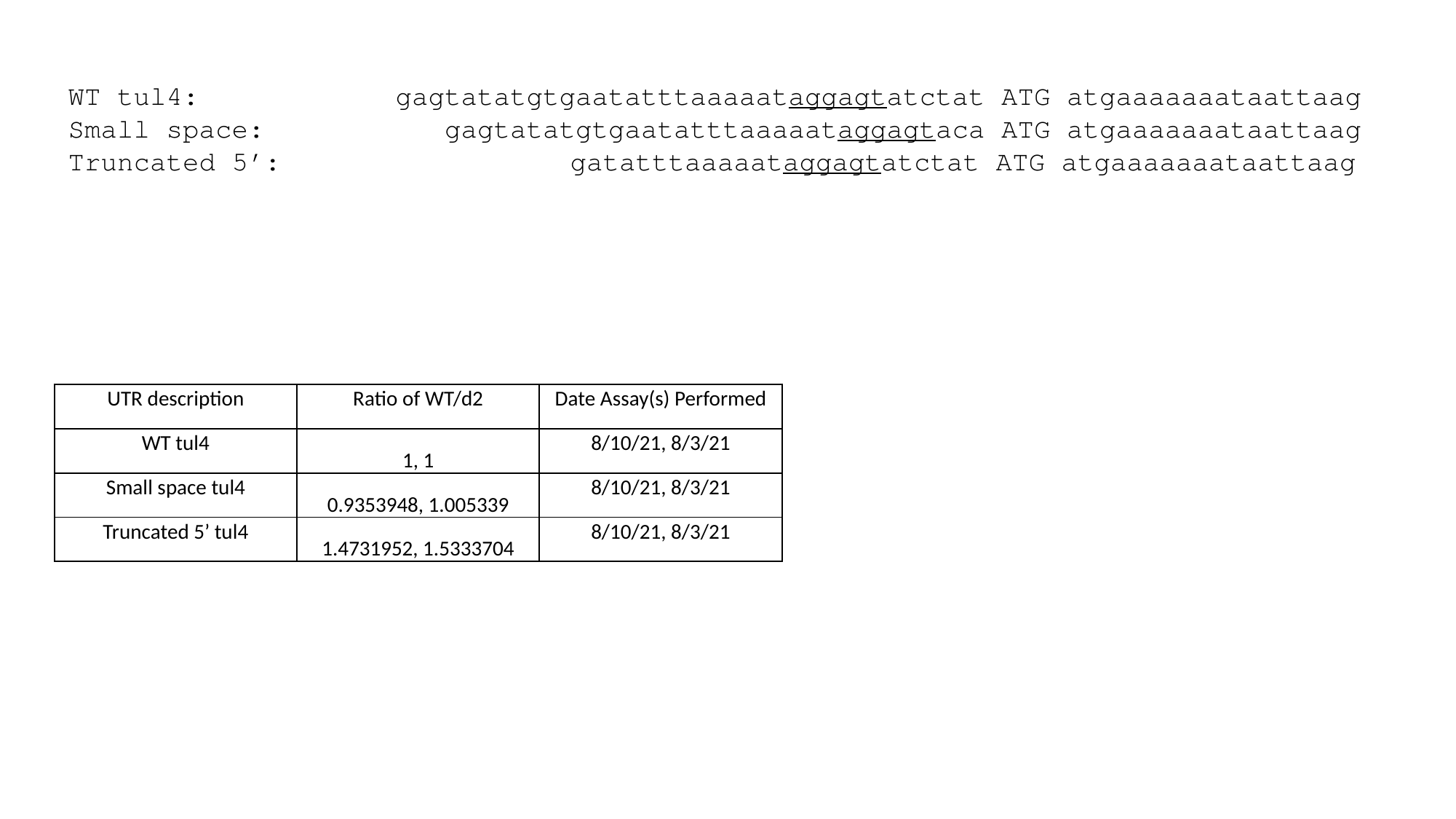

WT tul4:		gagtatatgtgaatatttaaaaataggagtatctat ATG atgaaaaaaataattaag
Small space:		   gagtatatgtgaatatttaaaaataggagtaca ATG atgaaaaaaataattaag
Truncated 5’:			    gatatttaaaaataggagtatctat ATG atgaaaaaaataattaag
| UTR description | Ratio of WT/d2 | Date Assay(s) Performed |
| --- | --- | --- |
| WT tul4 | 1, 1 | 8/10/21, 8/3/21 |
| Small space tul4 | 0.9353948, 1.005339 | 8/10/21, 8/3/21 |
| Truncated 5’ tul4 | 1.4731952, 1.5333704 | 8/10/21, 8/3/21 |